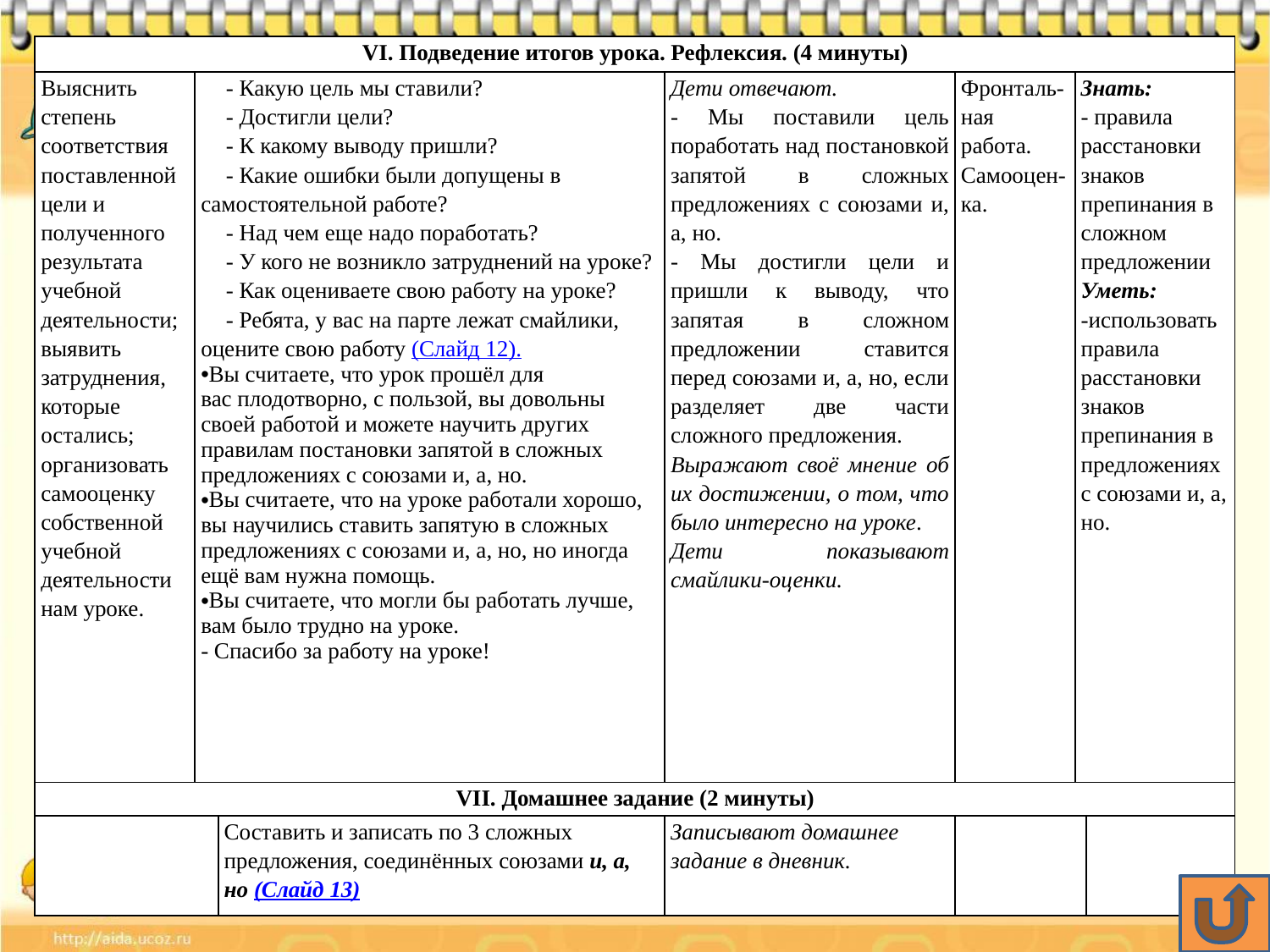

| VI. Подведение итогов урока. Рефлексия. (4 минуты) |  |  |  |  |  |  |
| --- | --- | --- | --- | --- | --- | --- |
| Выяснить степень соответствия поставленной цели и полученного результата учебной деятельности; выявить затруднения, которые остались; организовать самооценку собственной учебной деятельности нам уроке. | - Какую цель мы ставили? - Достигли цели? - К какому выводу пришли? - Какие ошибки были допущены в самостоятельной работе? - Над чем еще надо поработать? - У кого не возникло затруднений на уроке? - Как оцениваете свою работу на уроке? - Ребята, у вас на парте лежат смайлики, оцените свою работу (Слайд 12). Вы считаете, что урок прошёл для вас плодотворно, с пользой, вы довольны своей работой и можете научить других правилам постановки запятой в сложных предложениях с союзами и, а, но. Вы считаете, что на уроке работали хорошо, вы научились ставить запятую в сложных предложениях с союзами и, а, но, но иногда ещё вам нужна помощь. Вы считаете, что могли бы работать лучше, вам было трудно на уроке. - Спасибо за работу на уроке! |  | Дети отвечают. - Мы поставили цель поработать над постановкой запятой в сложных предложениях с союзами и, а, но. - Мы достигли цели и пришли к выводу, что запятая в сложном предложении ставится перед союзами и, а, но, если разделяет две части сложного предложения. Выражают своё мнение об их достижении, о том, что было интересно на уроке. Дети показывают смайлики-оценки. | Фронталь-ная работа. Самооцен-ка. | Знать: - правила расстановки знаков препинания в сложном предложении Уметь: -использовать правила расстановки знаков препинания в предложениях с союзами и, а, но. |  |
| VII. Домашнее задание (2 минуты) |  |  |  |  |  |  |
|  |  | Составить и записать по 3 сложных предложения, соединённых союзами и, а, но (Слайд 13) | Записывают домашнее задание в дневник. |  |  |  |